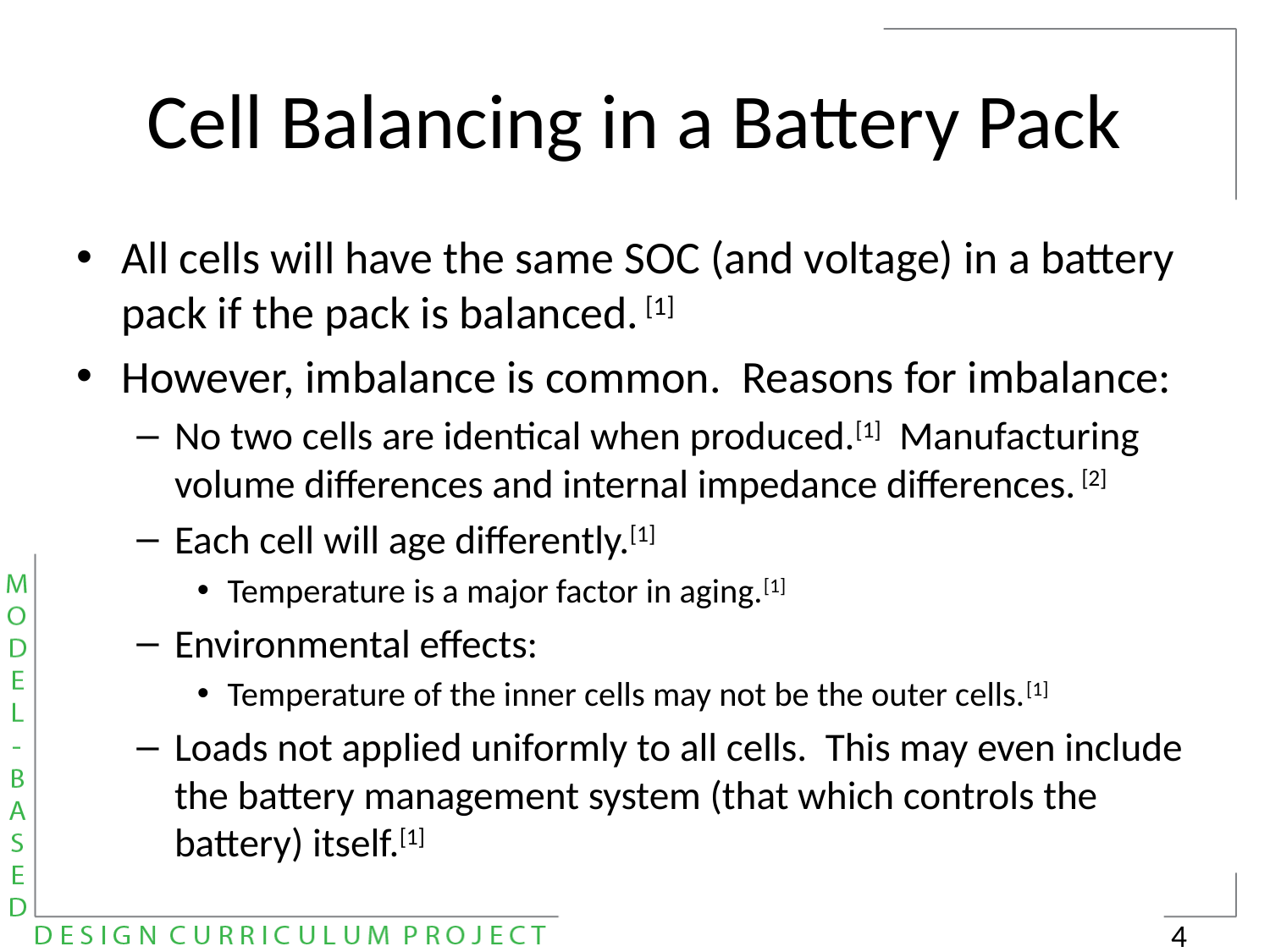

# Cell Balancing in a Battery Pack
All cells will have the same SOC (and voltage) in a battery pack if the pack is balanced. [1]
However, imbalance is common.  Reasons for imbalance:
No two cells are identical when produced.[1]  Manufacturing volume differences and internal impedance differences. [2]
Each cell will age differently.[1]
Temperature is a major factor in aging.[1]
Environmental effects:
Temperature of the inner cells may not be the outer cells.[1]
Loads not applied uniformly to all cells.  This may even include the battery management system (that which controls the battery) itself.[1]